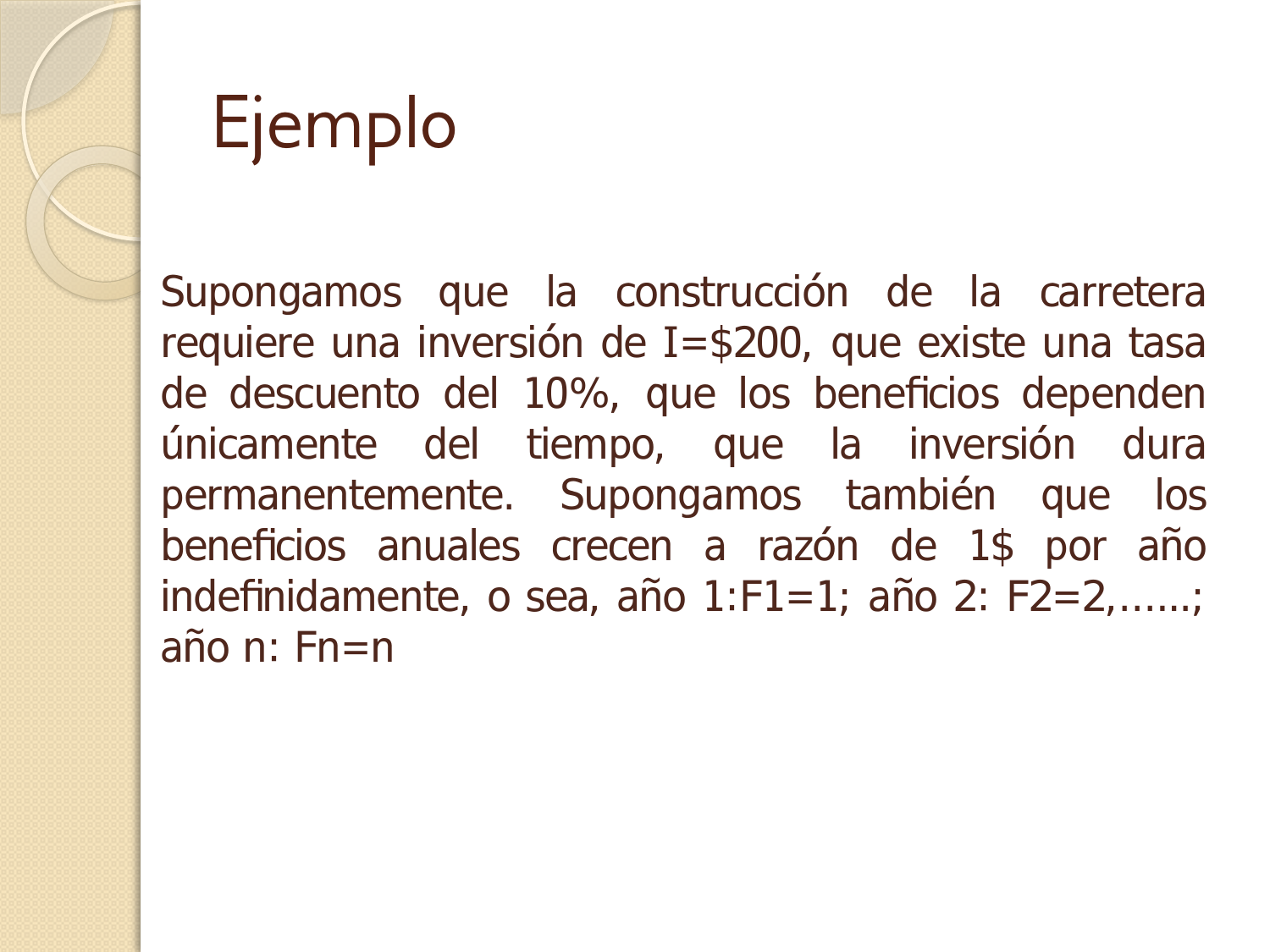

# Ejemplo
Supongamos que la construcción de la carretera requiere una inversión de I=$200, que existe una tasa de descuento del 10%, que los beneficios dependen únicamente del tiempo, que la inversión dura permanentemente. Supongamos también que los beneficios anuales crecen a razón de 1$ por año indefinidamente, o sea, año 1:F1=1; año 2: F2=2,...…; año n: Fn=n